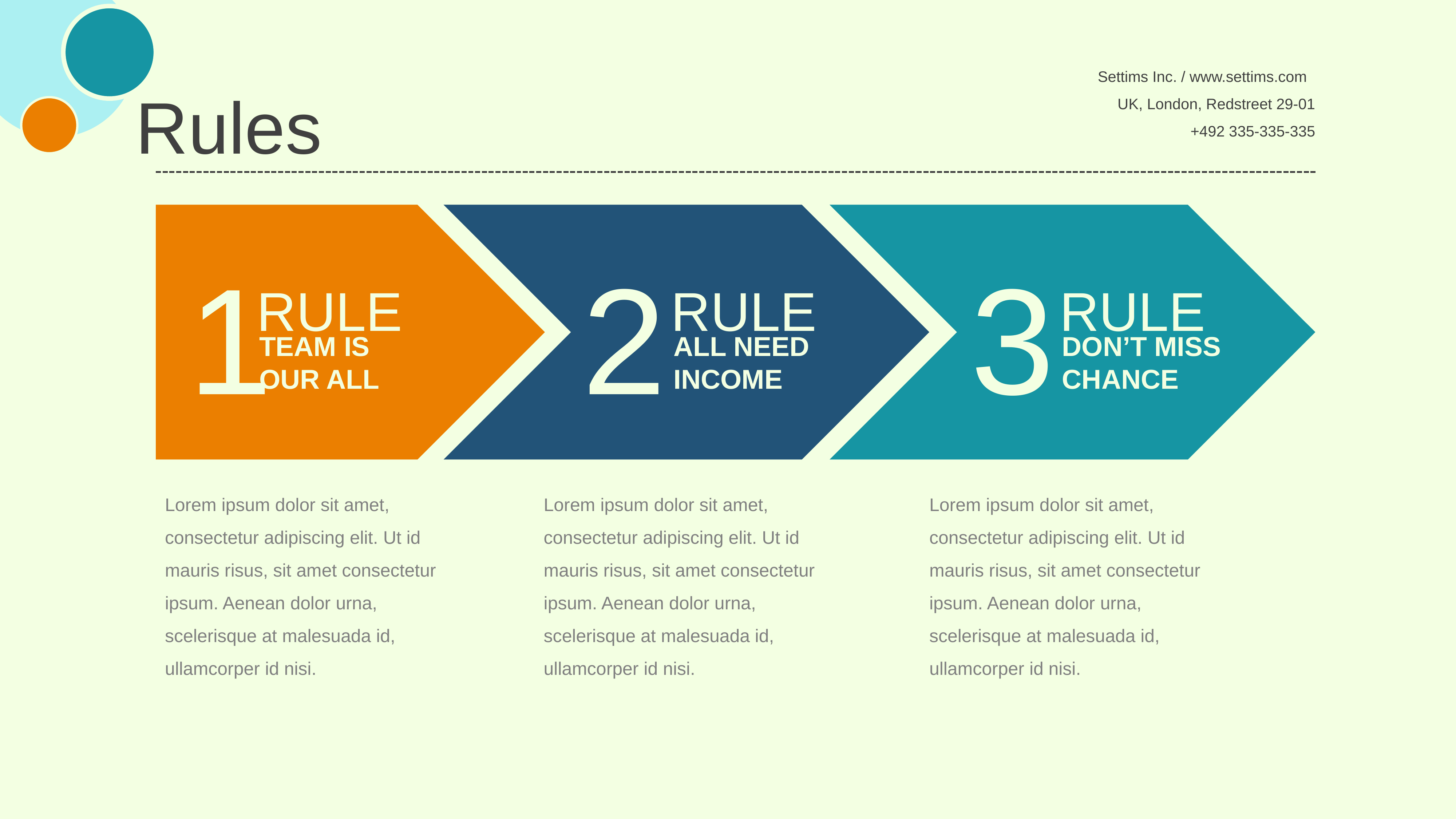

Settims Inc. / www.settims.com
UK, London, Redstreet 29-01
+492 335-335-335
Rules

1
2
3
RULE
RULE
RULE
TEAM IS
OUR ALL
ALL NEED
INCOME
DON’T MISS
CHANCE
Lorem ipsum dolor sit amet, consectetur adipiscing elit. Ut id mauris risus, sit amet consectetur ipsum. Aenean dolor urna, scelerisque at malesuada id, ullamcorper id nisi.
Lorem ipsum dolor sit amet, consectetur adipiscing elit. Ut id mauris risus, sit amet consectetur ipsum. Aenean dolor urna, scelerisque at malesuada id, ullamcorper id nisi.
Lorem ipsum dolor sit amet, consectetur adipiscing elit. Ut id mauris risus, sit amet consectetur ipsum. Aenean dolor urna, scelerisque at malesuada id, ullamcorper id nisi.